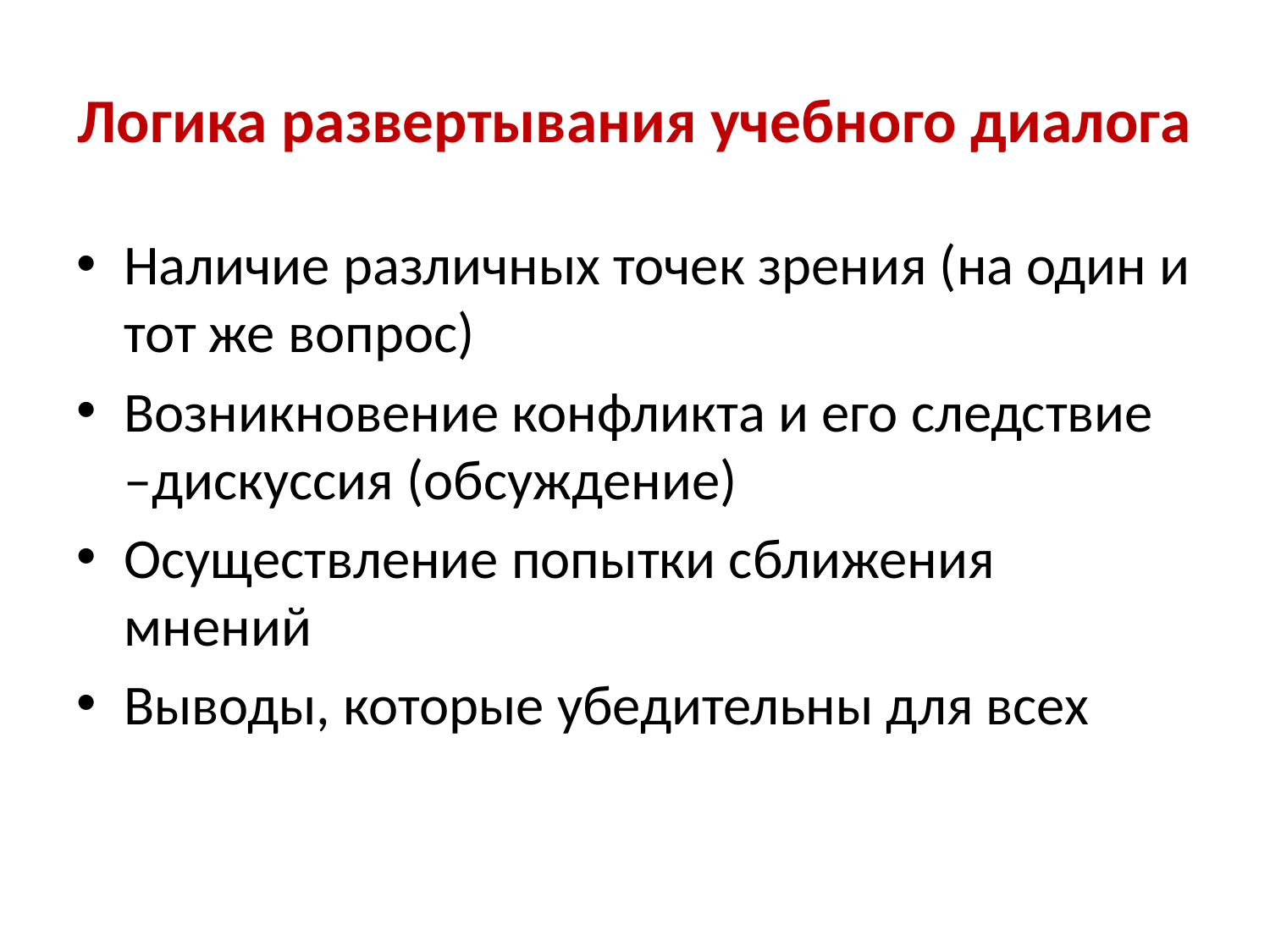

# Логика развертывания учебного диалога
Наличие различных точек зрения (на один и тот же вопрос)
Возникновение конфликта и его следствие –дискуссия (обсуждение)
Осуществление попытки сближения мнений
Выводы, которые убедительны для всех